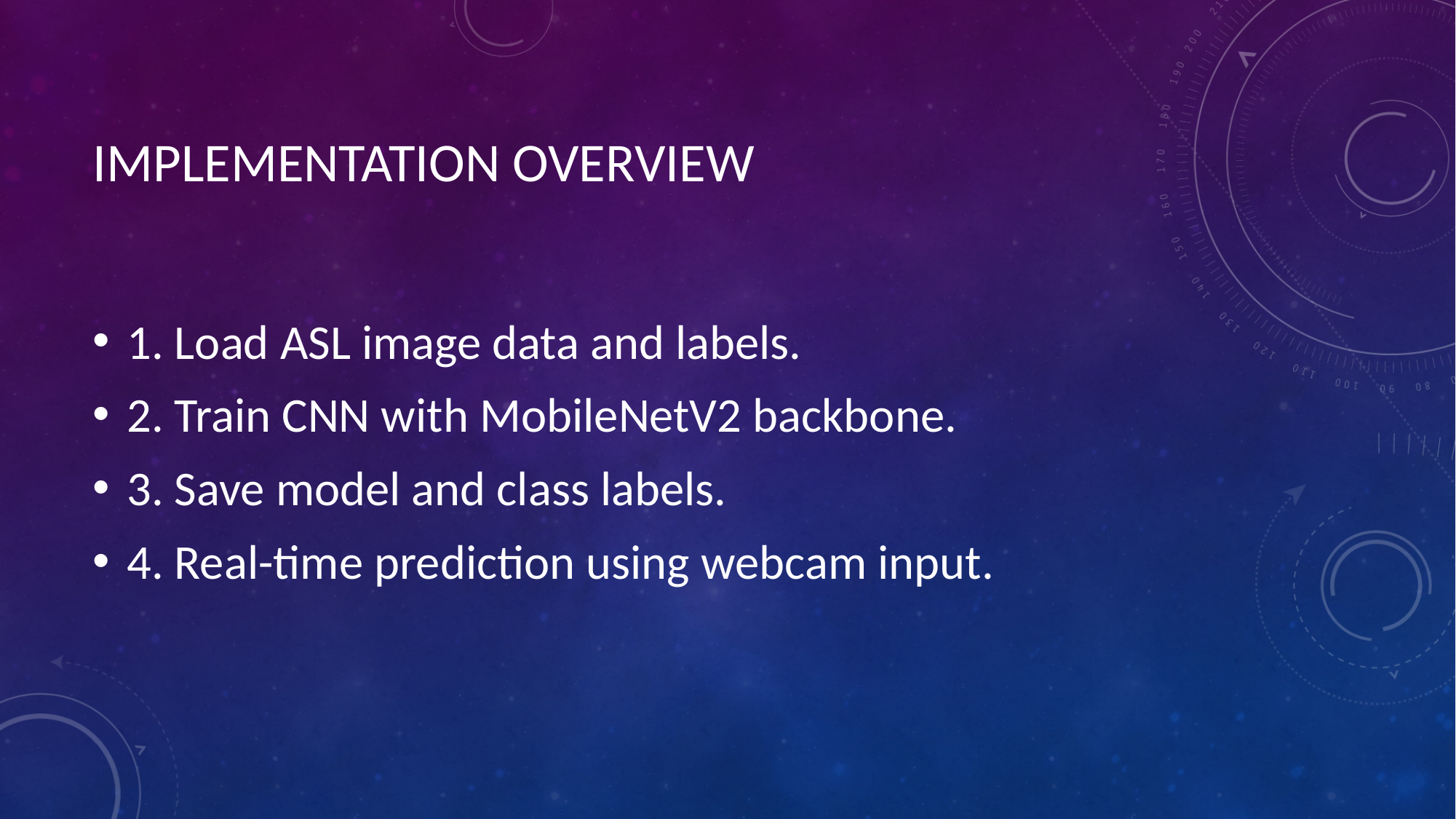

# Implementation Overview
1. Load ASL image data and labels.
2. Train CNN with MobileNetV2 backbone.
3. Save model and class labels.
4. Real-time prediction using webcam input.